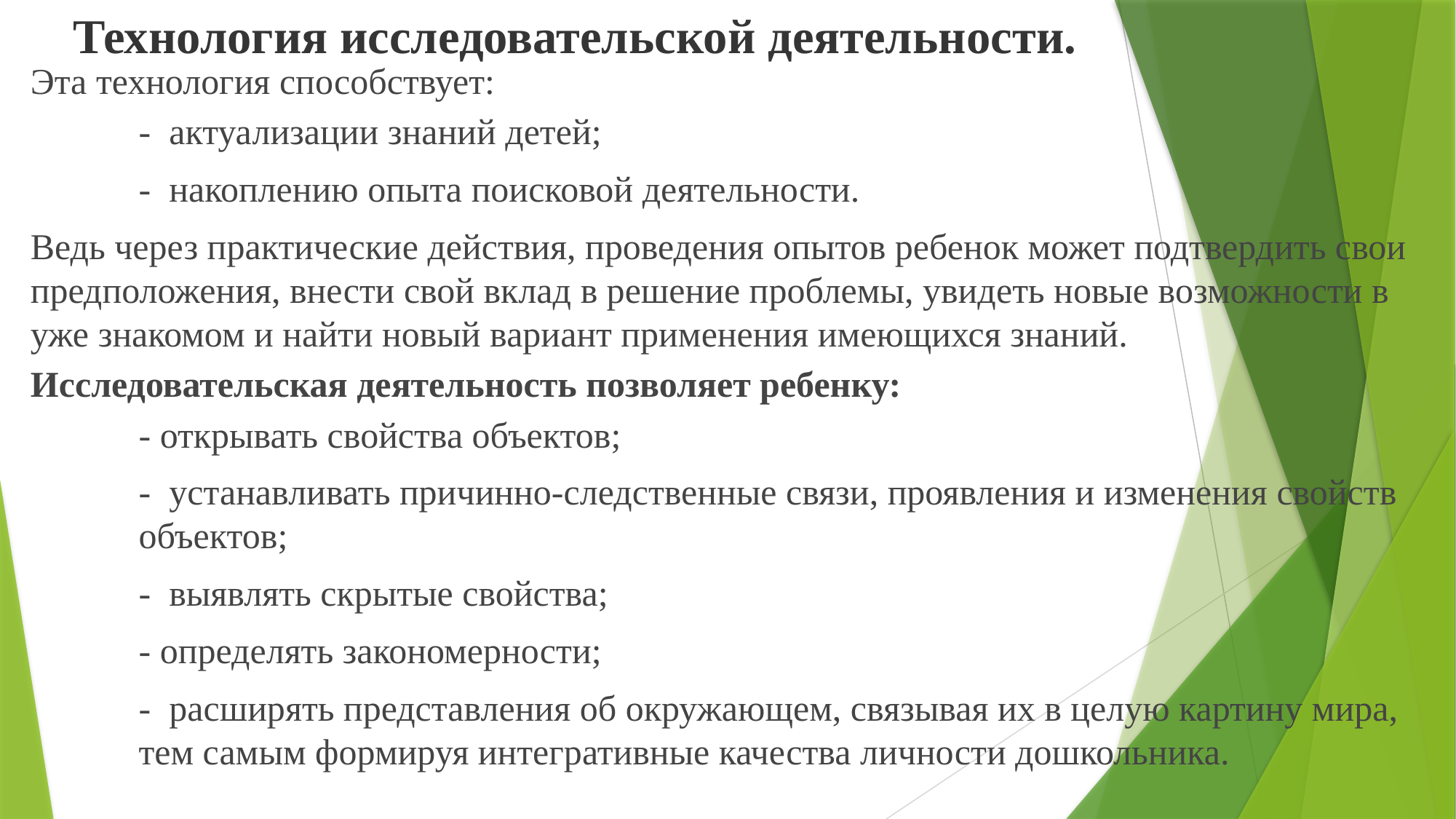

Технология исследовательской деятельности.
Эта технология способствует:
-  актуализации знаний детей;
-  накоплению опыта поисковой деятельности.
Ведь через практические действия, проведения опытов ребенок может подтвердить свои предположения, внести свой вклад в решение проблемы, увидеть новые возможности в уже знакомом и найти новый вариант применения имеющихся знаний.
Исследовательская деятельность позволяет ребенку:
- открывать свойства объектов;
-  устанавливать причинно-следственные связи, проявления и изменения свойств объектов;
-  выявлять скрытые свойства;
- определять закономерности;
-  расширять представления об окружающем, связывая их в целую картину мира, тем самым формируя интегративные качества личности дошкольника.